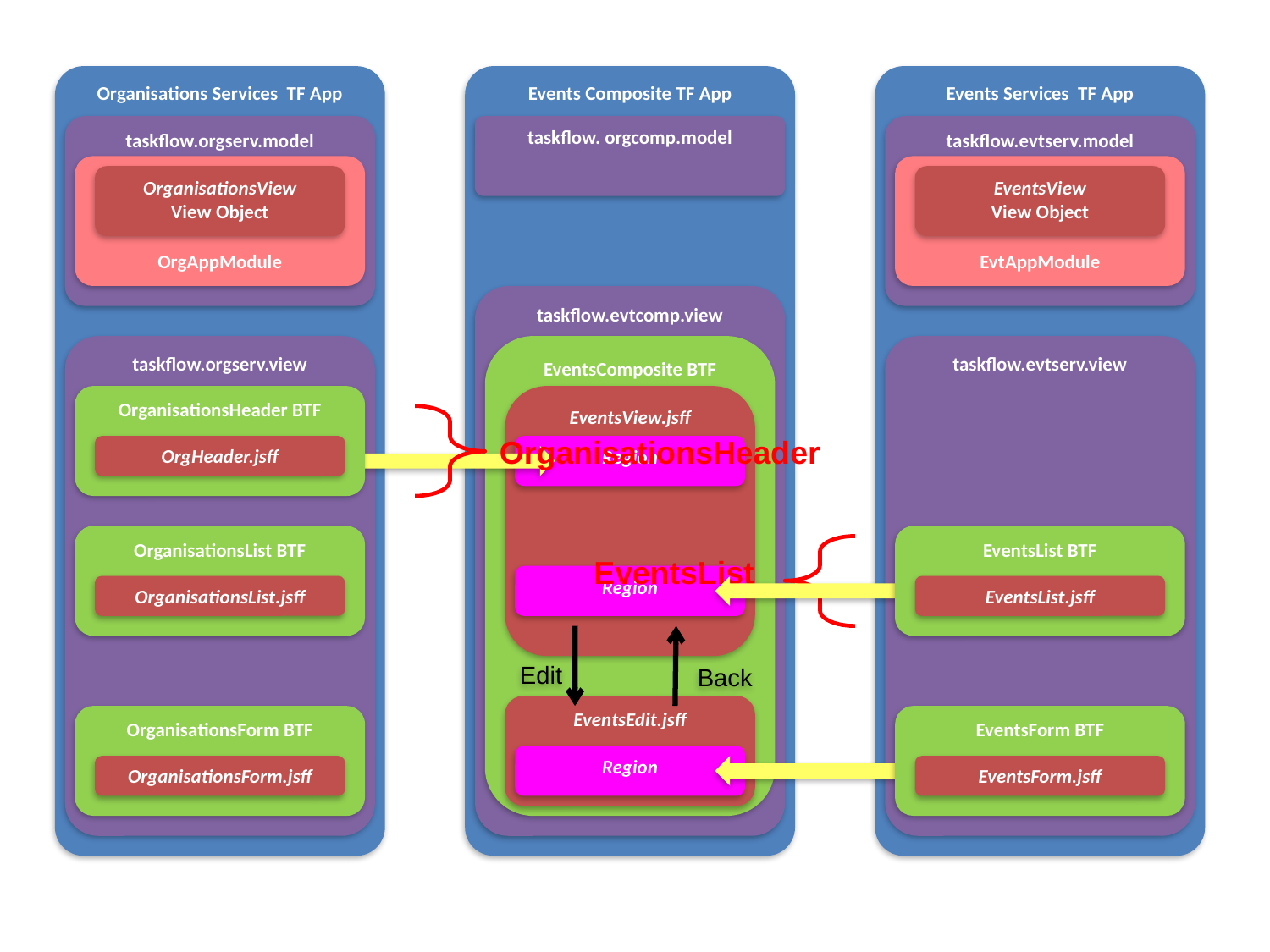

Organisations Services  TF App
Events Composite TF App
Events Services  TF App
taskflow.orgserv.model
taskflow. orgcomp.model
taskflow.evtserv.model

OrgAppModule

EvtAppModule
OrganisationsView
View Object
EventsView
View Object
taskflow.evtcomp.view
taskflow.orgserv.view
EventsComposite BTF
taskflow.evtserv.view
OrganisationsHeader BTF
EventsView.jsff

OrganisationsHeader
OrgHeader.jsff
Region

OrganisationsList BTF
EventsList BTF

EventsList
Region
OrganisationsList.jsff

EventsList.jsff
Edit
Back
EventsEdit.jsff
OrganisationsForm BTF
EventsForm BTF
Region
OrganisationsForm.jsff

EventsForm.jsff